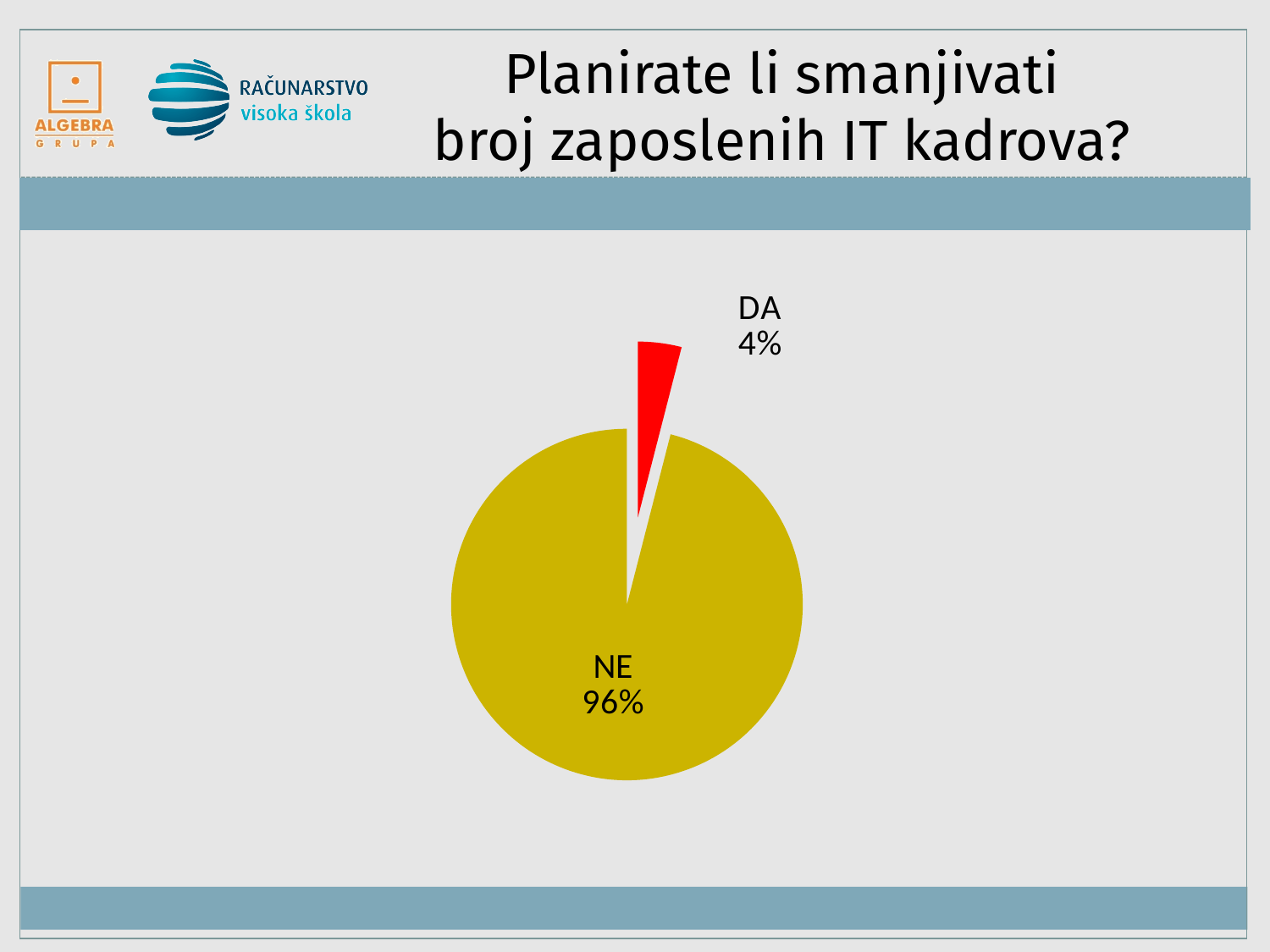

# Planirate li smanjivati broj zaposlenih IT kadrova?

### Chart

| Category |  |
|---|---|
| DA | 0.04 |
| NE | 0.96 |